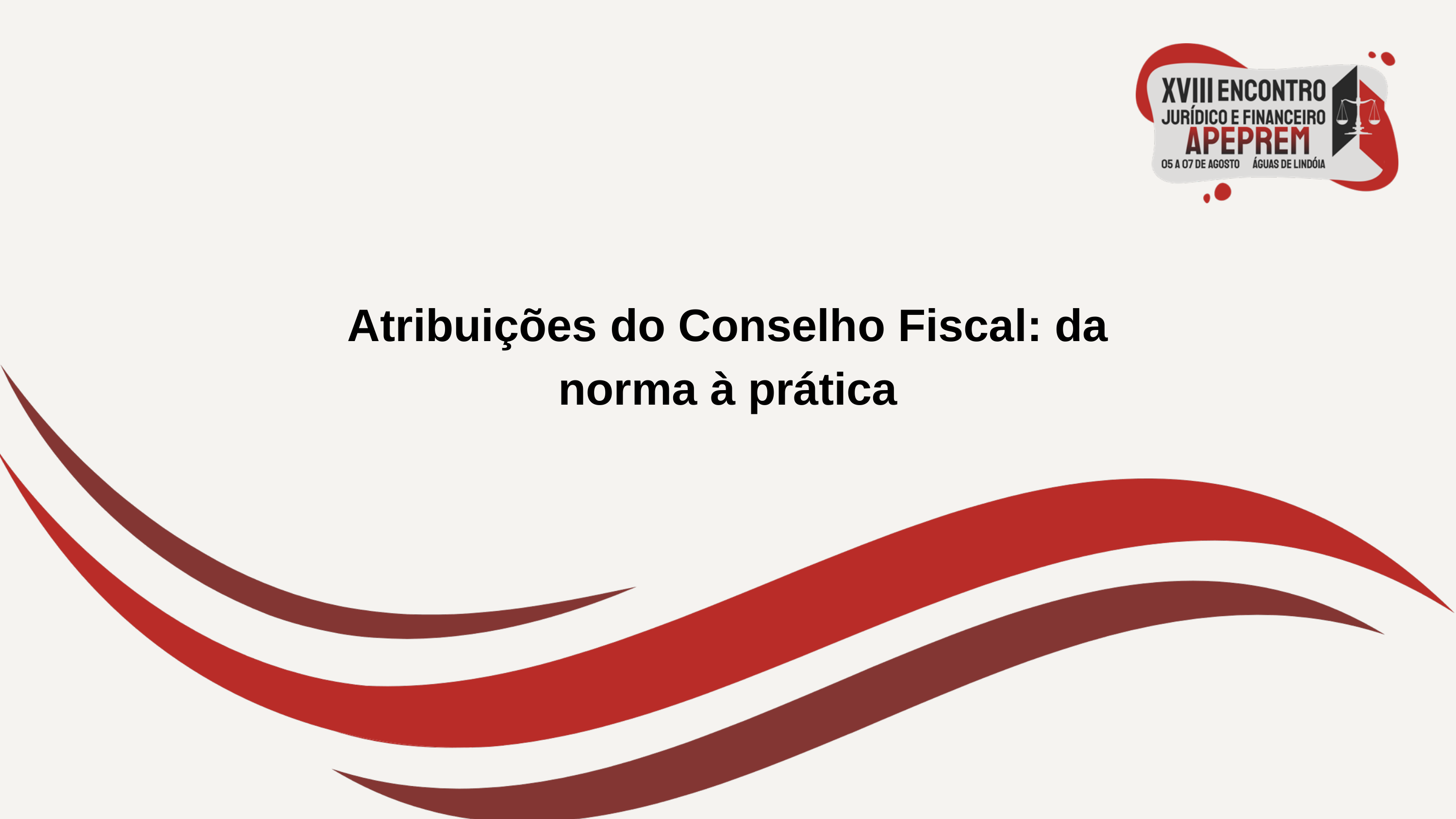

Atribuições do Conselho Fiscal: da norma à prática